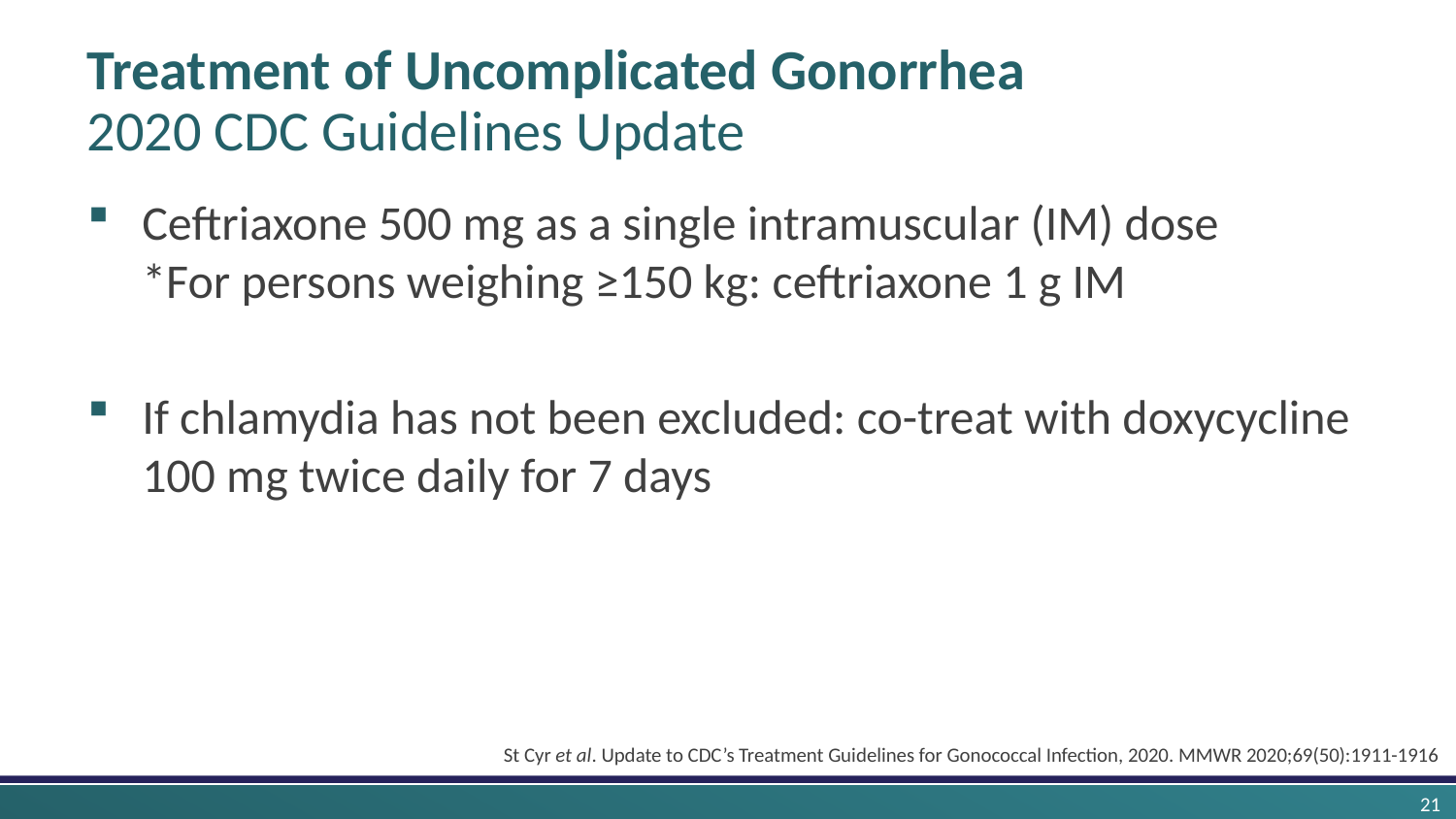

# Treatment of Uncomplicated Gonorrhea 2020 CDC Guidelines Update
Ceftriaxone 500 mg as a single intramuscular (IM) dose
*For persons weighing ≥150 kg: ceftriaxone 1 g IM

If chlamydia has not been excluded: co-treat with doxycycline 100 mg twice daily for 7 days
St Cyr et al. Update to CDC’s Treatment Guidelines for Gonococcal Infection, 2020. MMWR 2020;69(50):1911-1916
21